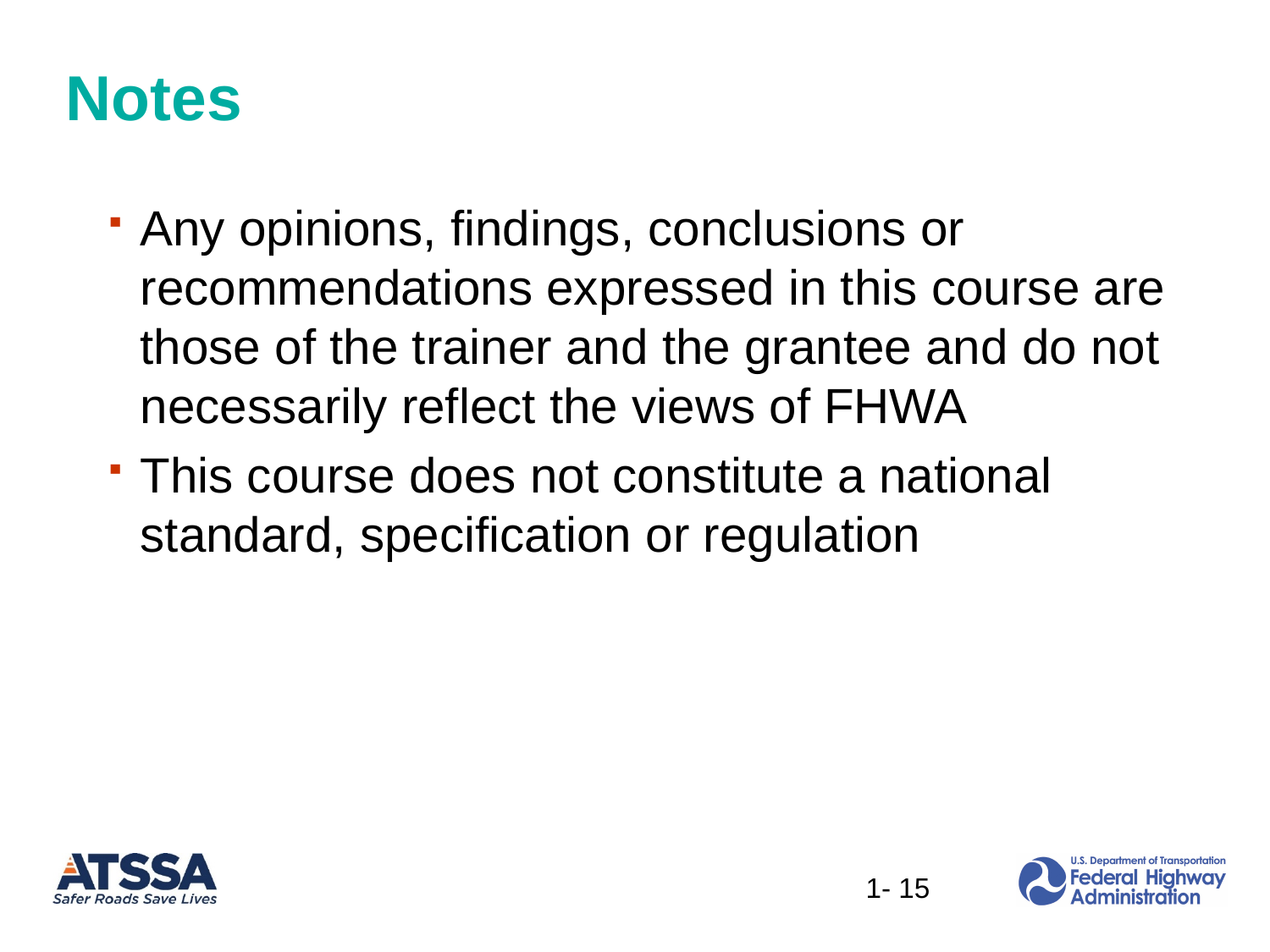

# Notes
Any opinions, findings, conclusions or recommendations expressed in this course are those of the trainer and the grantee and do not necessarily reflect the views of FHWA
This course does not constitute a national standard, specification or regulation